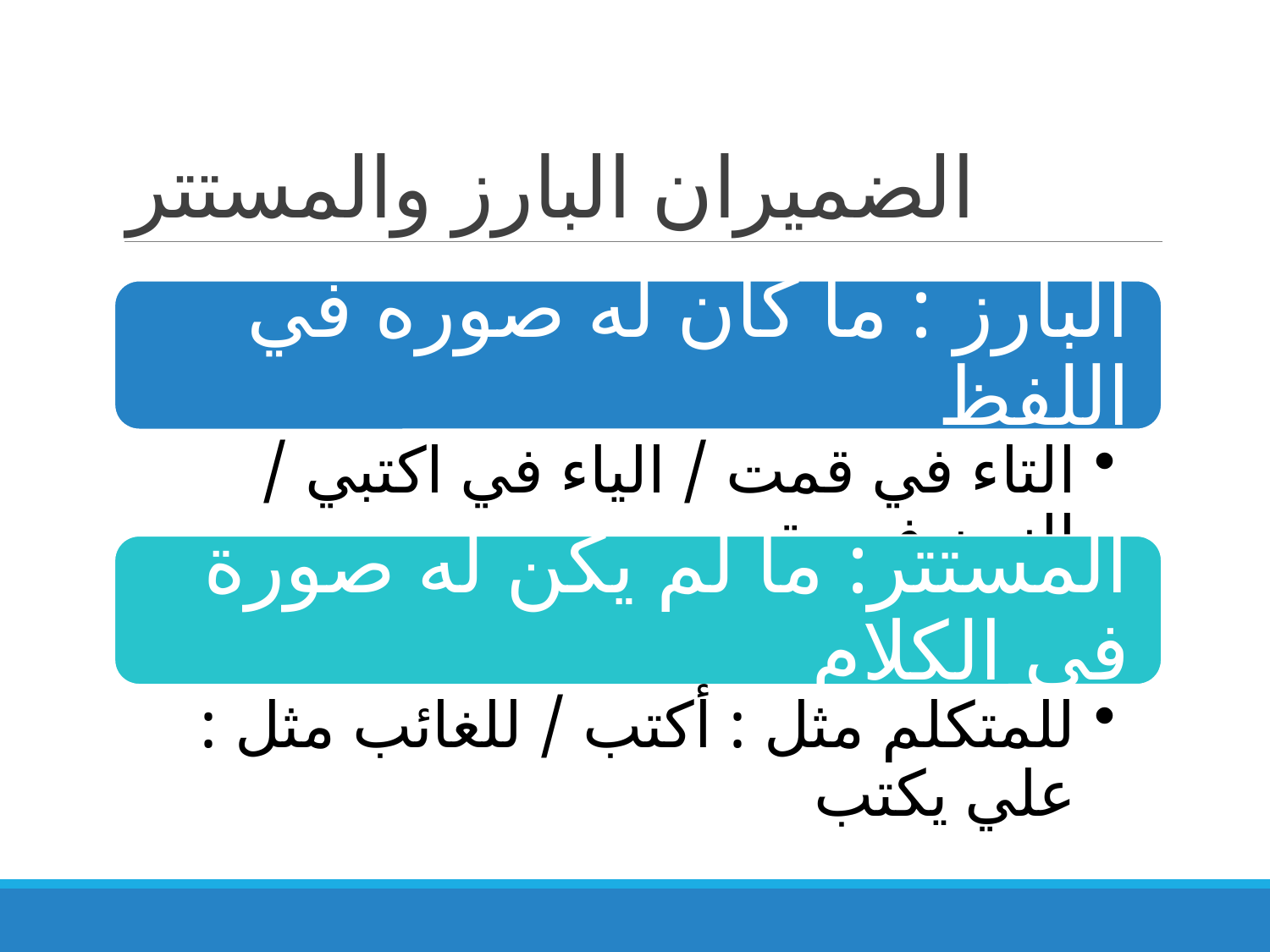

# الضميران البارز والمستتر
البارز : ما كان له صوره في اللفظ
التاء في قمت / الياء في اكتبي / النون في يقمن
المستتر: ما لم يكن له صورة في الكلام
للمتكلم مثل : أكتب / للغائب مثل : علي يكتب